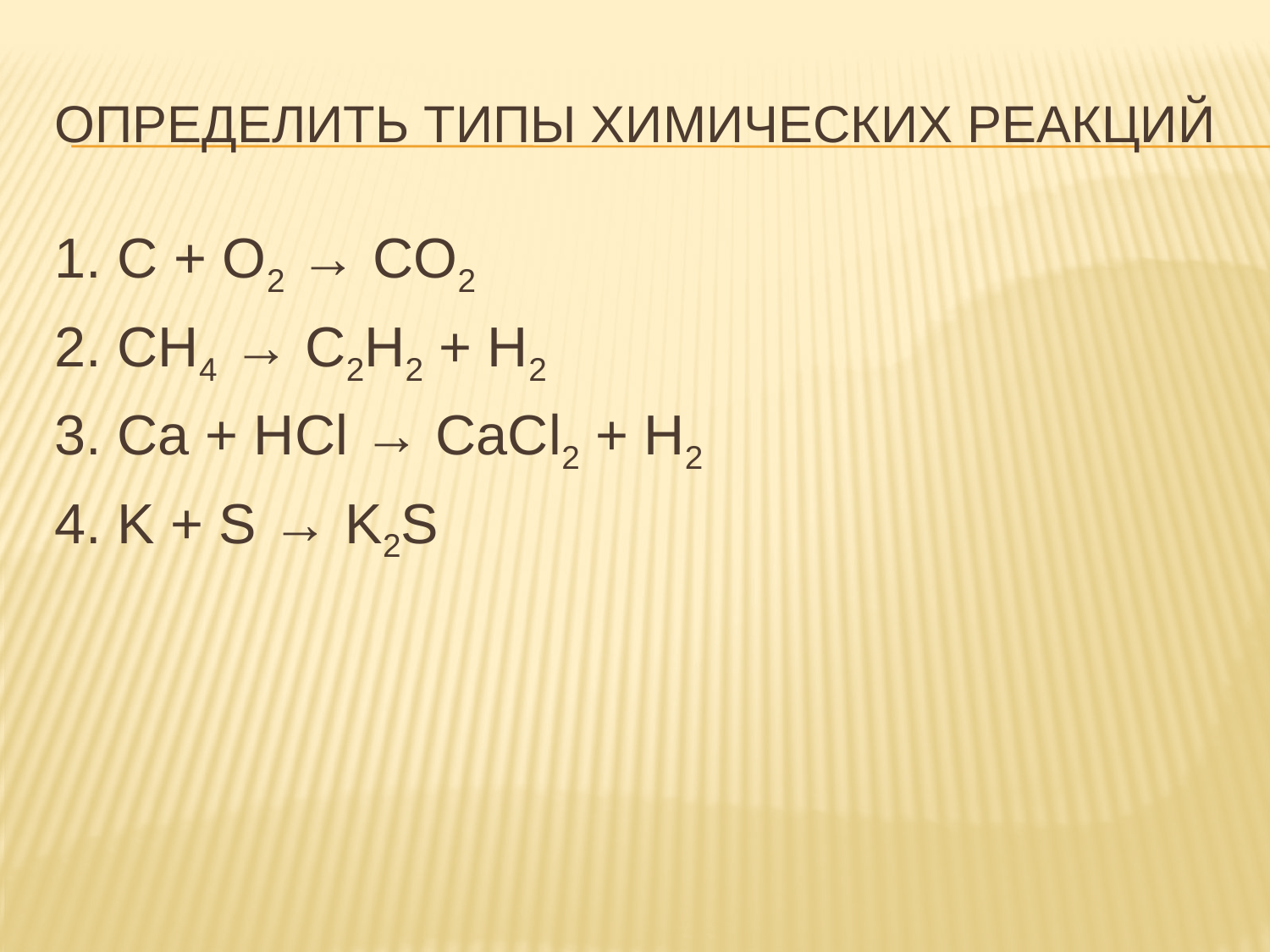

# Определить типы химических реакций
1. C + O2 → CO2
2. CH4 → C2H2 + H2
3. Ca + HCl → CaCl2 + H2
4. K + S → K2S